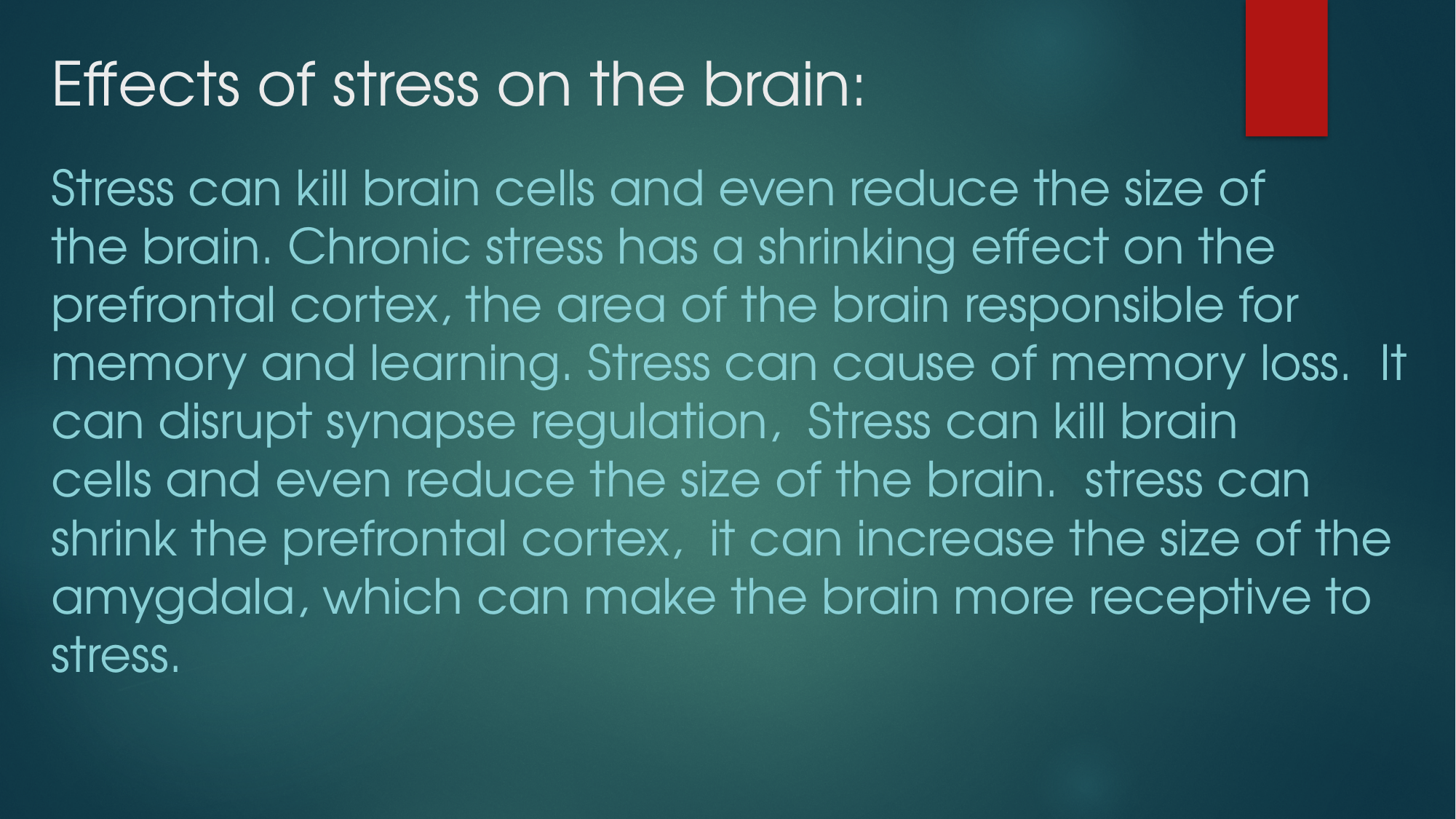

# Effects of stress on the brain:
Stress can kill brain cells and even reduce the size of the brain. Chronic stress has a shrinking effect on the prefrontal cortex, the area of the brain responsible for memory and learning. Stress can cause of memory loss.  It can disrupt synapse regulation,  Stress can kill brain cells and even reduce the size of the brain.  stress can shrink the prefrontal cortex,  it can increase the size of the amygdala, which can make the brain more receptive to stress.